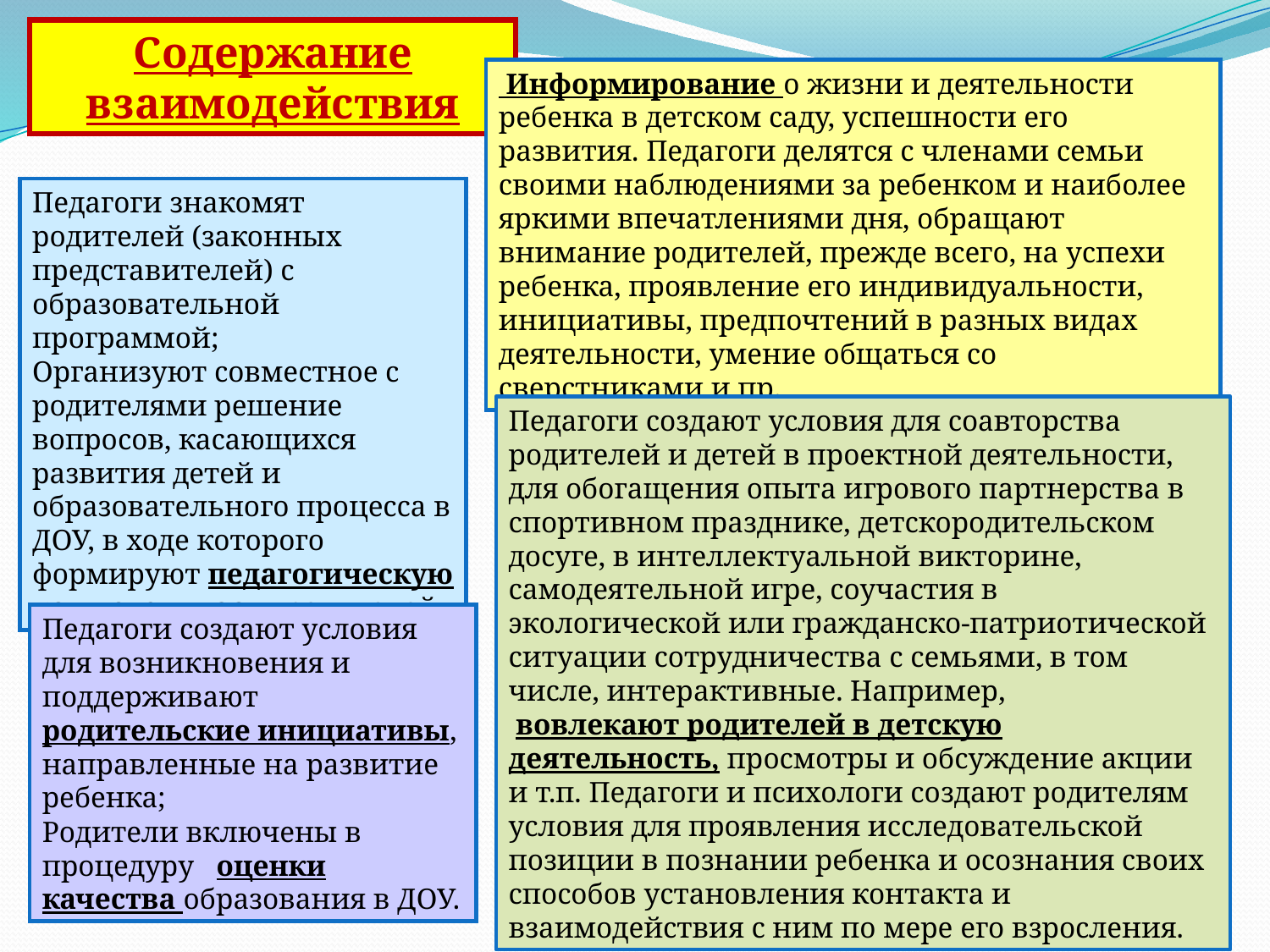

Содержание взаимодействия
 Информирование о жизни и деятельности ребенка в детском саду, успешности его развития. Педагоги делятся с членами семьи своими наблюдениями за ребенком и наиболее яркими впечатлениями дня, обращают внимание родителей, прежде всего, на успехи ребенка, проявление его индивидуальности, инициативы, предпочтений в разных видах деятельности, умение общаться со сверстниками и пр.
Педагоги знакомят родителей (законных представителей) с образовательной программой;
Организуют совместное с родителями решение вопросов, касающихся развития детей и образовательного процесса в ДОУ, в ходе которого формируют педагогическую компетентность родителей.
Педагоги создают условия для соавторства родителей и детей в проектной деятельности, для обогащения опыта игрового партнерства в спортивном празднике, детскородительском досуге, в интеллектуальной викторине, самодеятельной игре, соучастия в экологической или гражданско-патриотической  ситуации сотрудничества с семьями, в том числе, интерактивные. Например,
 вовлекают родителей в детскую деятельность, просмотры и обсуждение акции и т.п. Педагоги и психологи создают родителям условия для проявления исследовательской позиции в познании ребенка и осознания своих способов установления контакта и взаимодействия с ним по мере его взросления.
Педагоги создают условия для возникновения и поддерживают родительские инициативы, направленные на развитие ребенка;
Родители включены в процедуру   оценки качества образования в ДОУ.